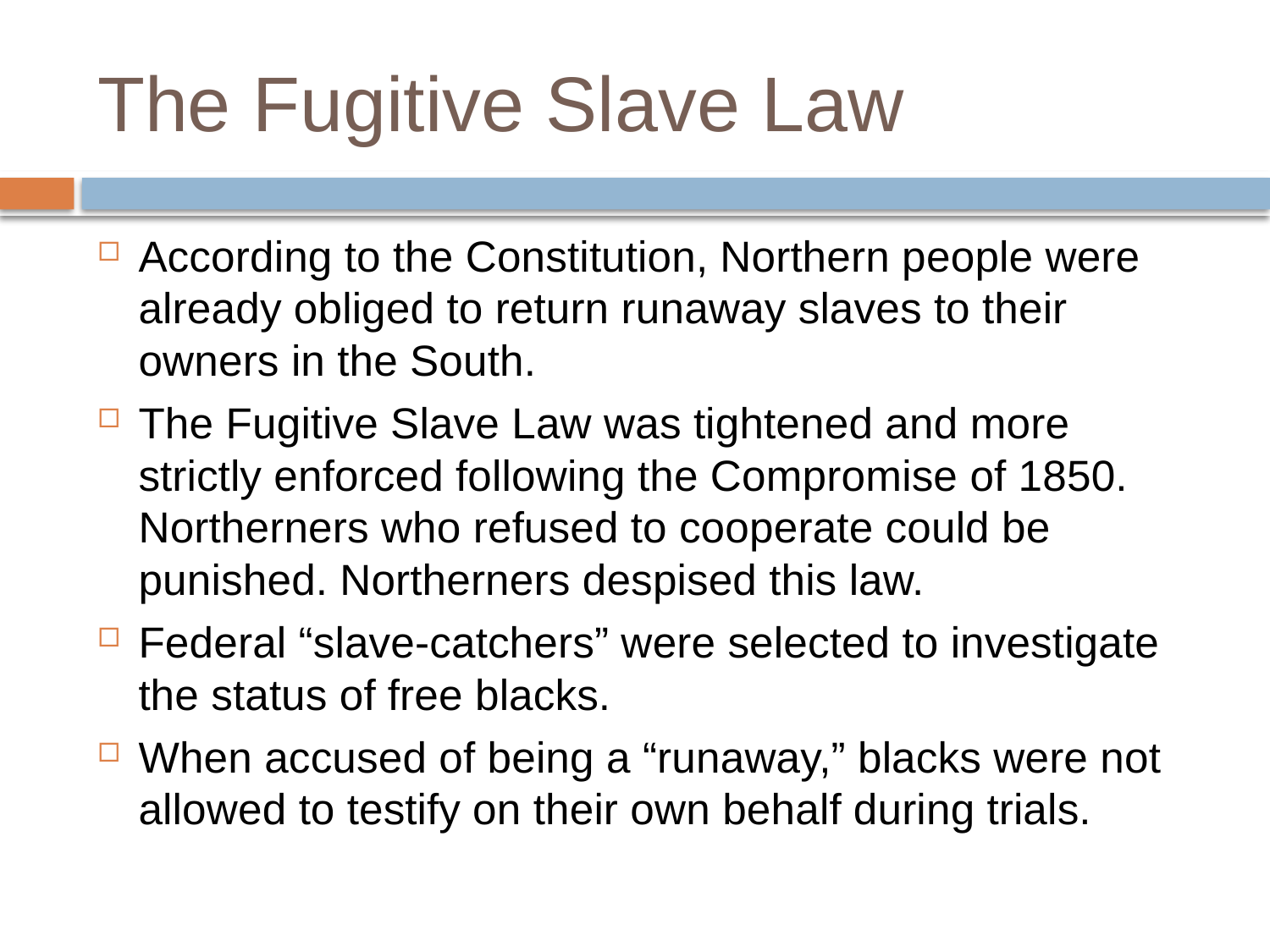

# The Fugitive Slave Law
According to the Constitution, Northern people were already obliged to return runaway slaves to their owners in the South.
The Fugitive Slave Law was tightened and more strictly enforced following the Compromise of 1850.  Northerners who refused to cooperate could be punished. Northerners despised this law.
Federal “slave-catchers” were selected to investigate the status of free blacks.
When accused of being a “runaway,” blacks were not allowed to testify on their own behalf during trials.